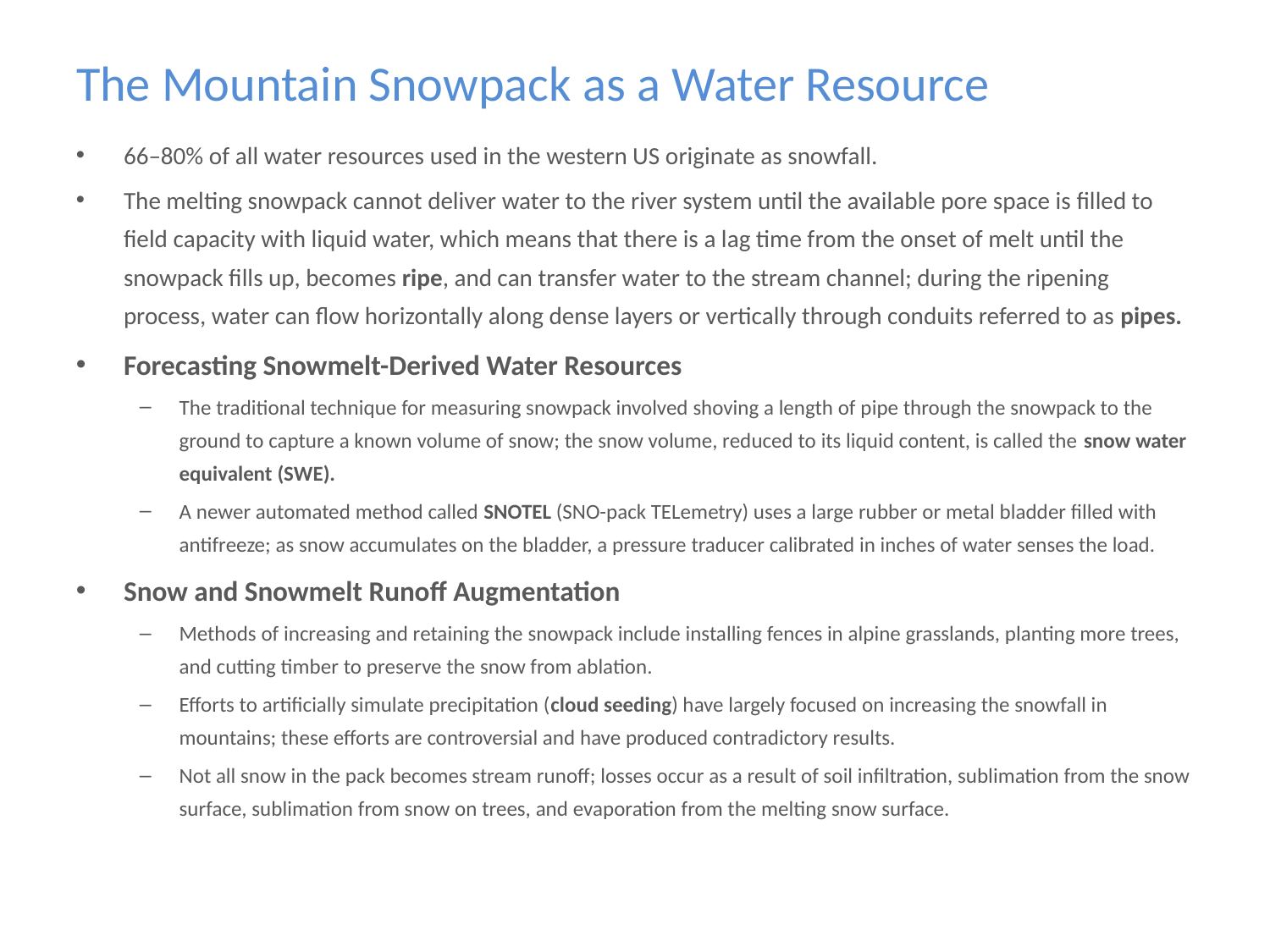

# The Mountain Snowpack as a Water Resource

66–80% of all water resources used in the western US originate as snowfall.
The melting snowpack cannot deliver water to the river system until the available pore space is filled to field capacity with liquid water, which means that there is a lag time from the onset of melt until the snowpack fills up, becomes ripe, and can transfer water to the stream channel; during the ripening process, water can flow horizontally along dense layers or vertically through conduits referred to as pipes.
Forecasting Snowmelt-Derived Water Resources
The traditional technique for measuring snowpack involved shoving a length of pipe through the snowpack to the ground to capture a known volume of snow; the snow volume, reduced to its liquid content, is called the snow water equivalent (SWE).
A newer automated method called SNOTEL (SNO-pack TELemetry) uses a large rubber or metal bladder filled with antifreeze; as snow accumulates on the bladder, a pressure traducer calibrated in inches of water senses the load.
Snow and Snowmelt Runoff Augmentation
Methods of increasing and retaining the snowpack include installing fences in alpine grasslands, planting more trees, and cutting timber to preserve the snow from ablation.
Efforts to artificially simulate precipitation (cloud seeding) have largely focused on increasing the snowfall in mountains; these efforts are controversial and have produced contradictory results.
Not all snow in the pack becomes stream runoff; losses occur as a result of soil infiltration, sublimation from the snow surface, sublimation from snow on trees, and evaporation from the melting snow surface.